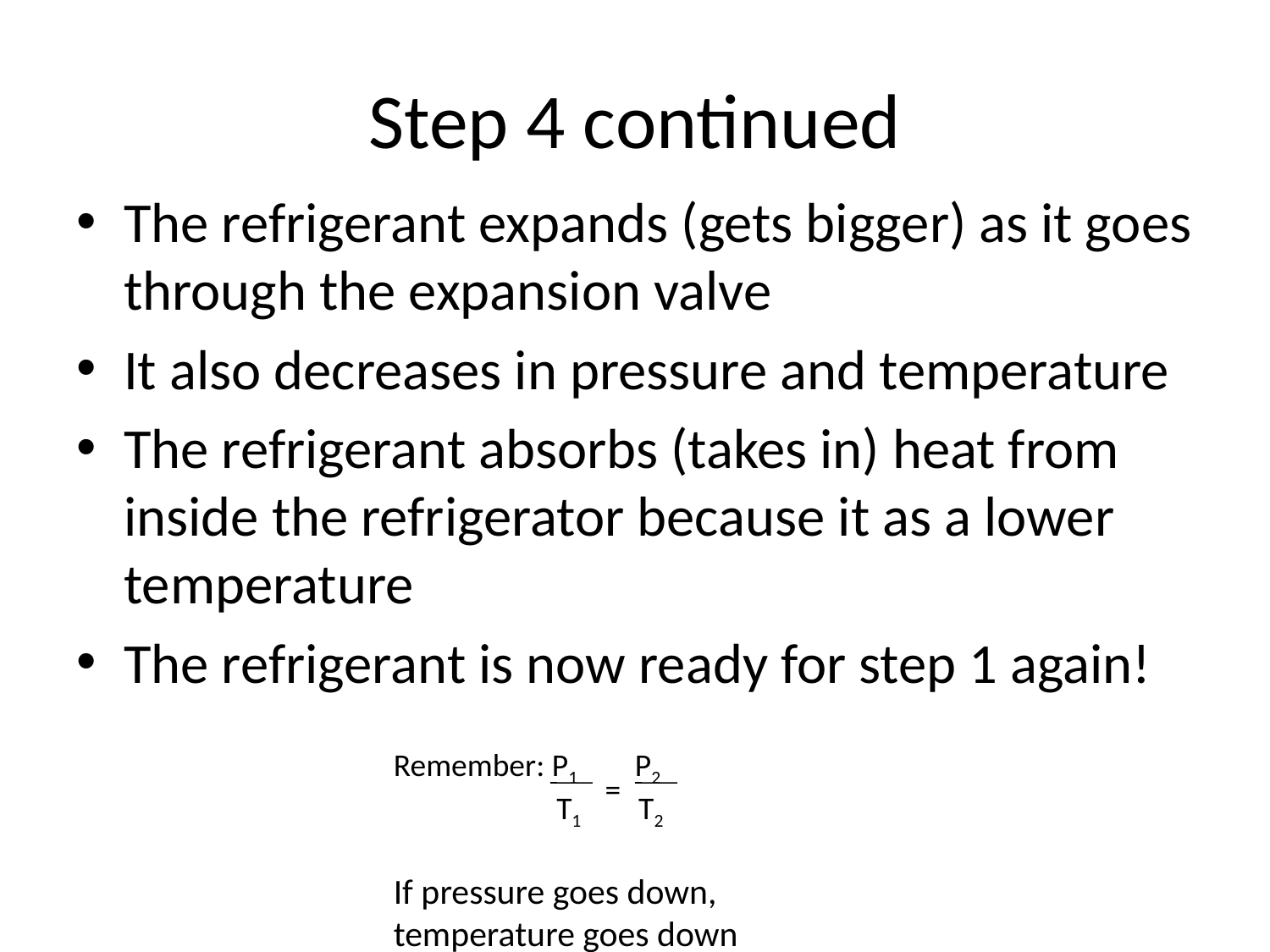

# Step 4 continued
The refrigerant expands (gets bigger) as it goes through the expansion valve
It also decreases in pressure and temperature
The refrigerant absorbs (takes in) heat from inside the refrigerator because it as a lower temperature
The refrigerant is now ready for step 1 again!

Remember: P1        P2
	     T1        T2

If pressure goes down, temperature goes down
=